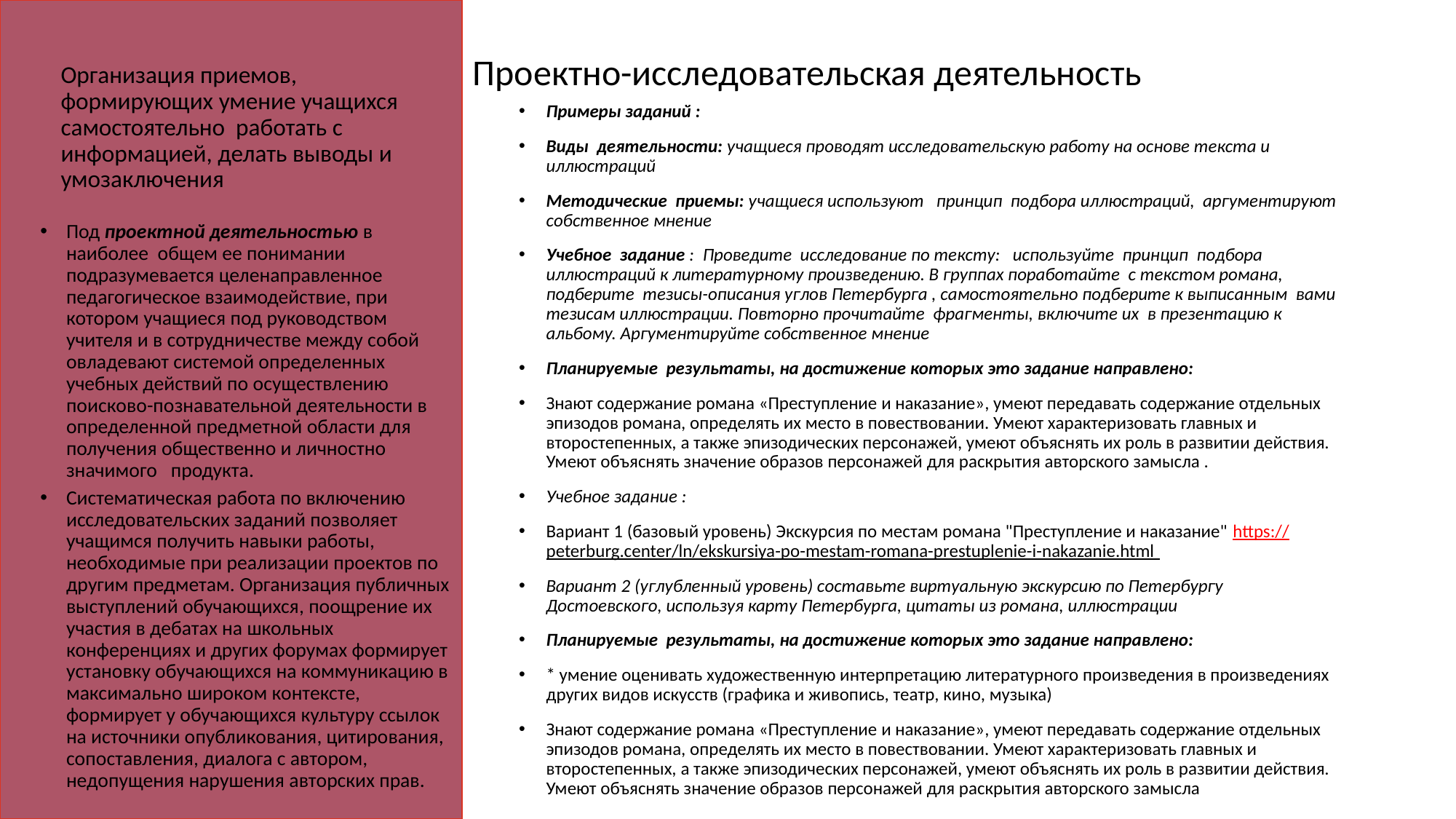

Организация приемов, формирующих умение учащихся самостоятельно  работать с информацией, делать выводы и умозаключения

# Проектно-исследовательская деятельность

Примеры заданий :
Виды  деятельности: учащиеся проводят исследовательскую работу на основе текста и иллюстраций
Методические  приемы: учащиеся используют   принцип  подбора иллюстраций,  аргументируют собственное мнение
Учебное  задание :  Проведите  исследование по тексту:   используйте  принцип  подбора иллюстраций к литературному произведению. В группах поработайте  с текстом романа, подберите  тезисы-описания углов Петербурга , самостоятельно подберите к выписанным  вами тезисам иллюстрации. Повторно прочитайте  фрагменты, включите их  в презентацию к альбому. Аргументируйте собственное мнение
Планируемые  результаты, на достижение которых это задание направлено:
Знают содержание романа «Преступление и наказание», умеют передавать содержание отдельных эпизодов романа, определять их место в повествовании. Умеют характеризовать главных и второстепенных, а также эпизодических персонажей, умеют объяснять их роль в развитии действия. Умеют объяснять значение образов персонажей для раскрытия авторского замысла .
Учебное задание :
Вариант 1 (базовый уровень) Экскурсия по местам романа "Преступление и наказание" https://peterburg.center/ln/ekskursiya-po-mestam-romana-prestuplenie-i-nakazanie.html
Вариант 2 (углубленный уровень) составьте виртуальную экскурсию по Петербургу Достоевского, используя карту Петербурга, цитаты из романа, иллюстрации
Планируемые  результаты, на достижение которых это задание направлено:
* умение оценивать художественную интерпретацию литературного произведения в произведениях других видов искусств (графика и живопись, театр, кино, музыка)
Знают содержание романа «Преступление и наказание», умеют передавать содержание отдельных эпизодов романа, определять их место в повествовании. Умеют характеризовать главных и второстепенных, а также эпизодических персонажей, умеют объяснять их роль в развитии действия. Умеют объяснять значение образов персонажей для раскрытия авторского замысла

Под проектной деятельностью в наиболее  общем ее понимании подразумевается целенаправленное педагогическое взаимодействие, при   котором учащиеся под руководством учителя и в сотрудничестве между собой овладевают системой определенных учебных действий по осуществлению поисково-познавательной деятельности в определенной предметной области для получения общественно и личностно значимого   продукта.
Систематическая работа по включению исследовательских заданий позволяет учащимся получить навыки работы, необходимые при реализации проектов по другим предметам. Организация публичных выступлений обучающихся, поощрение их участия в дебатах на школьных конференциях и других форумах формирует установку обучающихся на коммуникацию в максимально широком контексте, формирует у обучающихся культуру ссылок на источники опубликования, цитирования, сопоставления, диалога с автором, недопущения нарушения авторских прав.